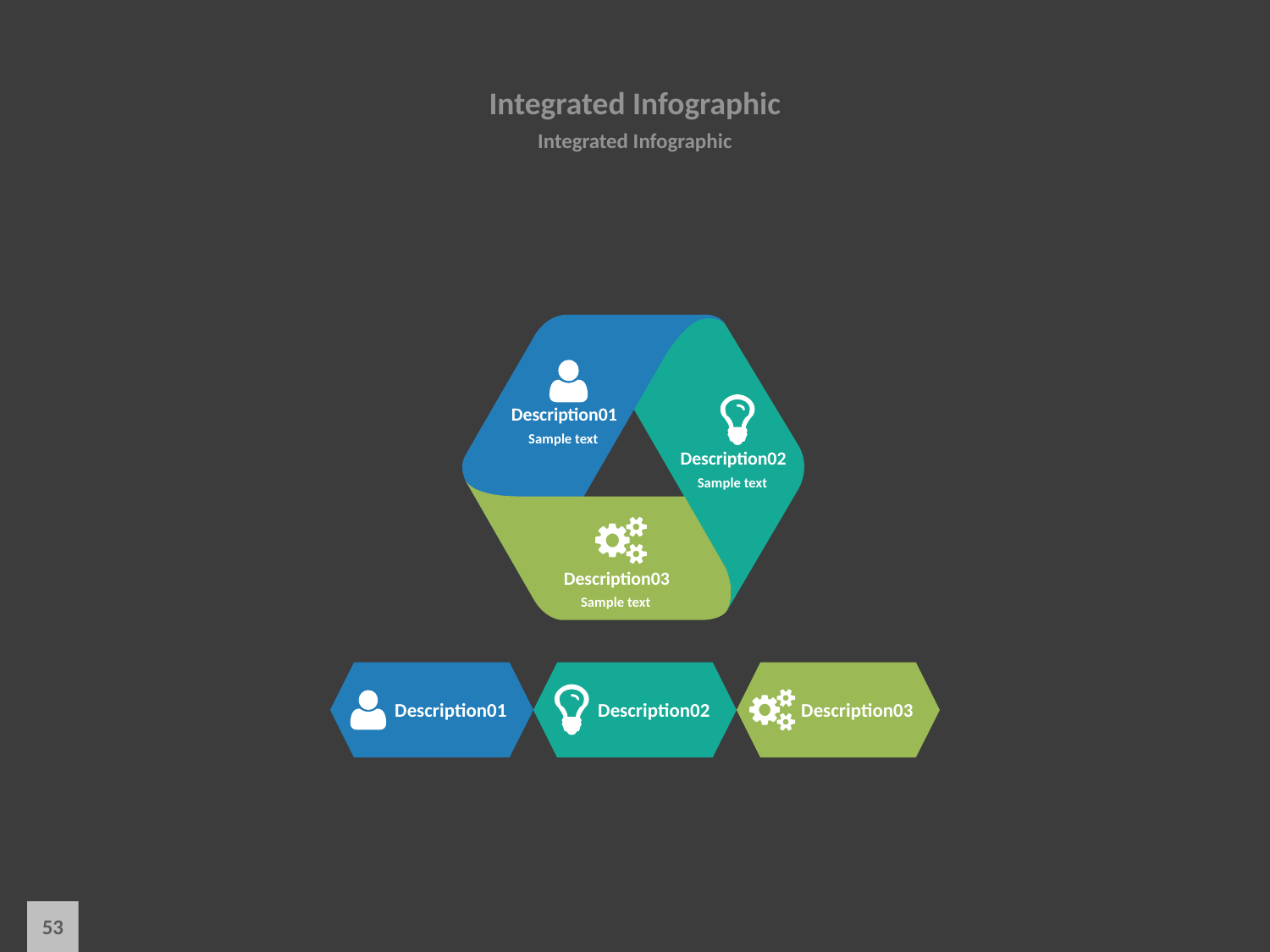

# Integrated Infographic
Integrated Infographic

Description01
Sample text
Description02
Sample text

Description03
Sample text

Description01
Description02
Description03